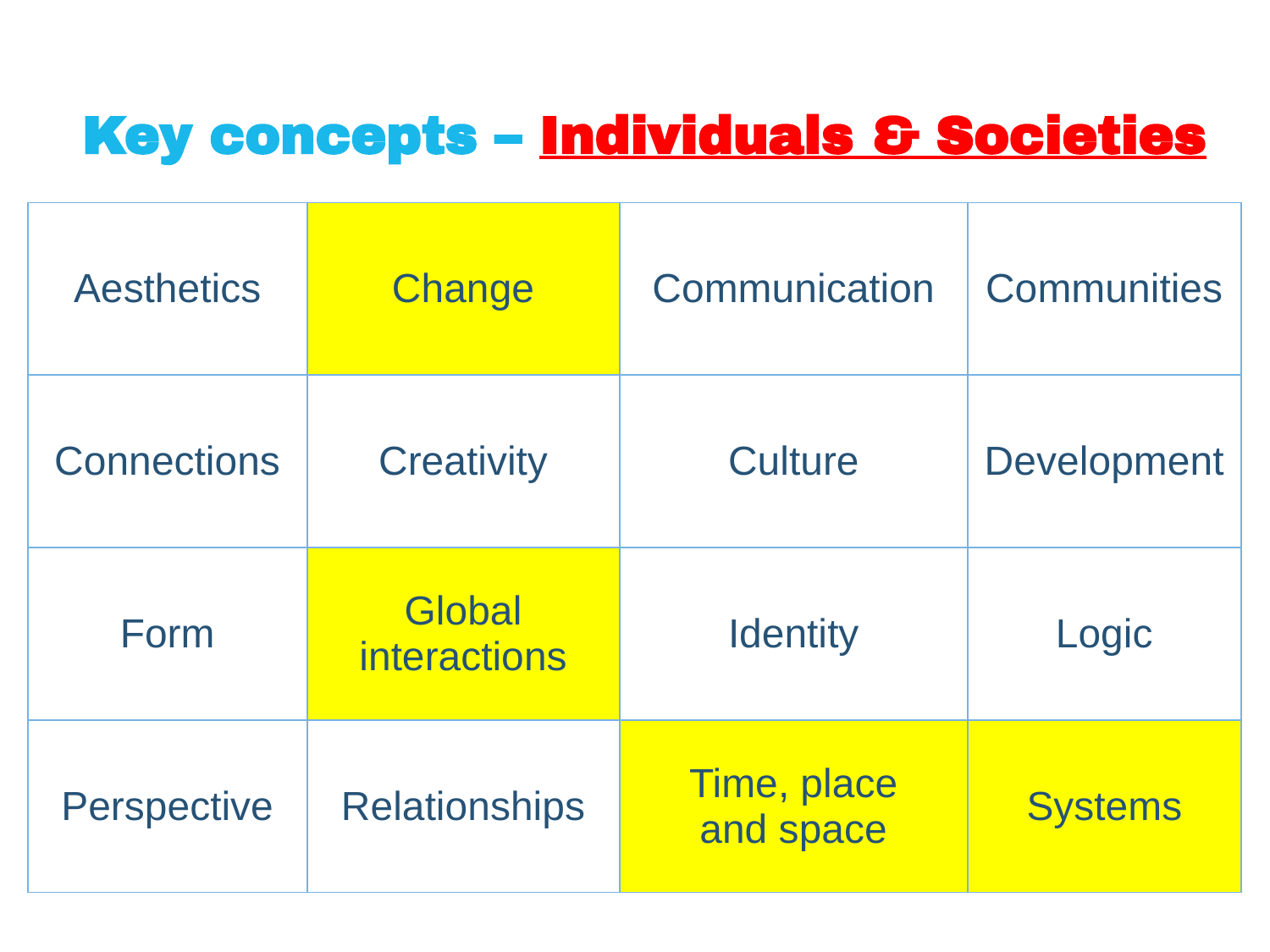

# Key concepts – Individuals & Societies
| Aesthetics | Change | Communication | Communities |
| --- | --- | --- | --- |
| Connections | Creativity | Culture | Development |
| Form | Global interactions | Identity | Logic |
| Perspective | Relationships | Time, place and space | Systems |